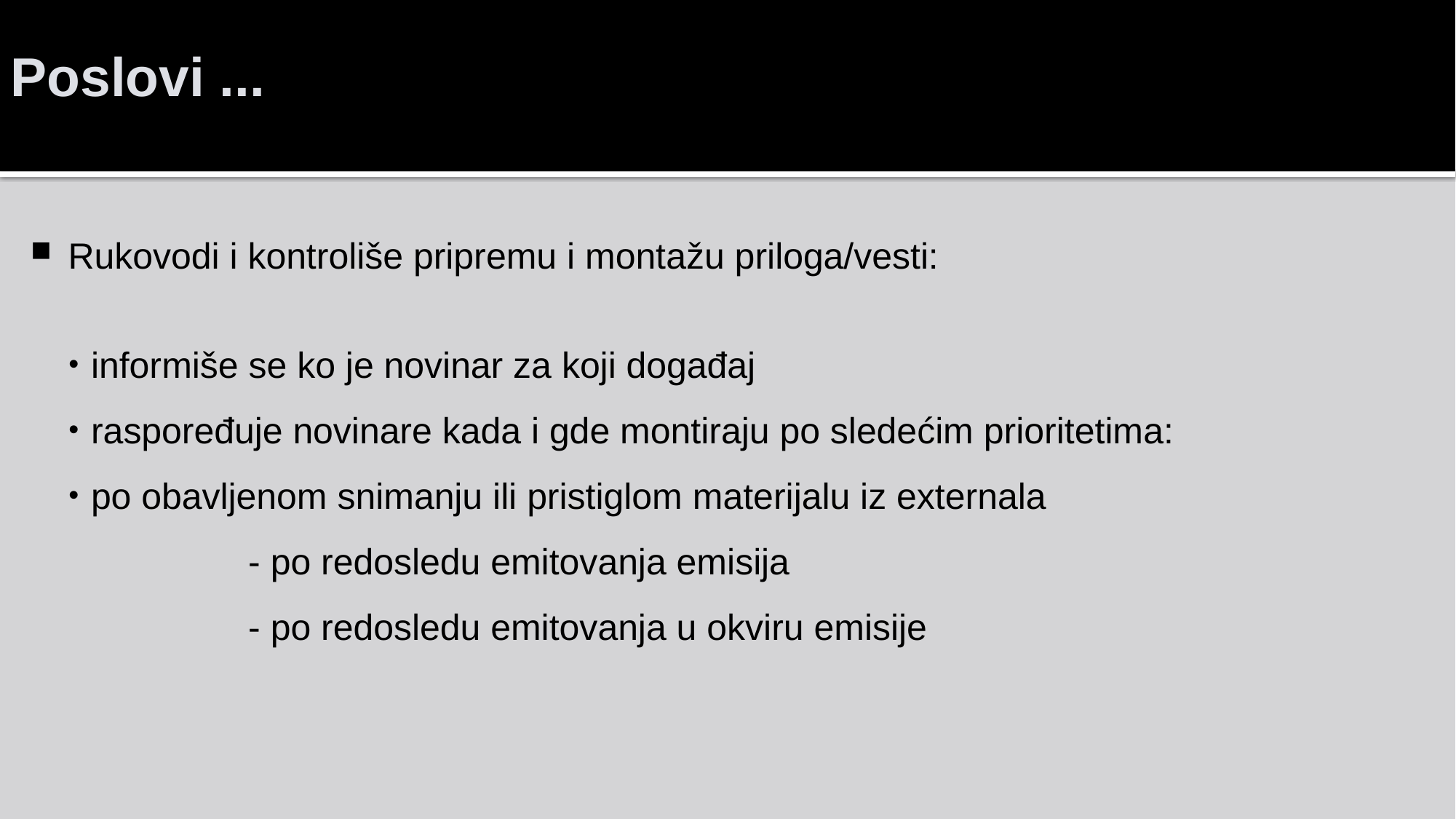

Poslovi ...

Rukovodi i kontroliše pripremu i montažu priloga/vesti:

informiše se ko je novinar za koji događaj
raspoređuje novinare kada i gde montiraju po sledećim prioritetima:
po obavljenom snimanju ili pristiglom materijalu iz externala
		- po redosledu emitovanja emisija
		- po redosledu emitovanja u okviru emisije